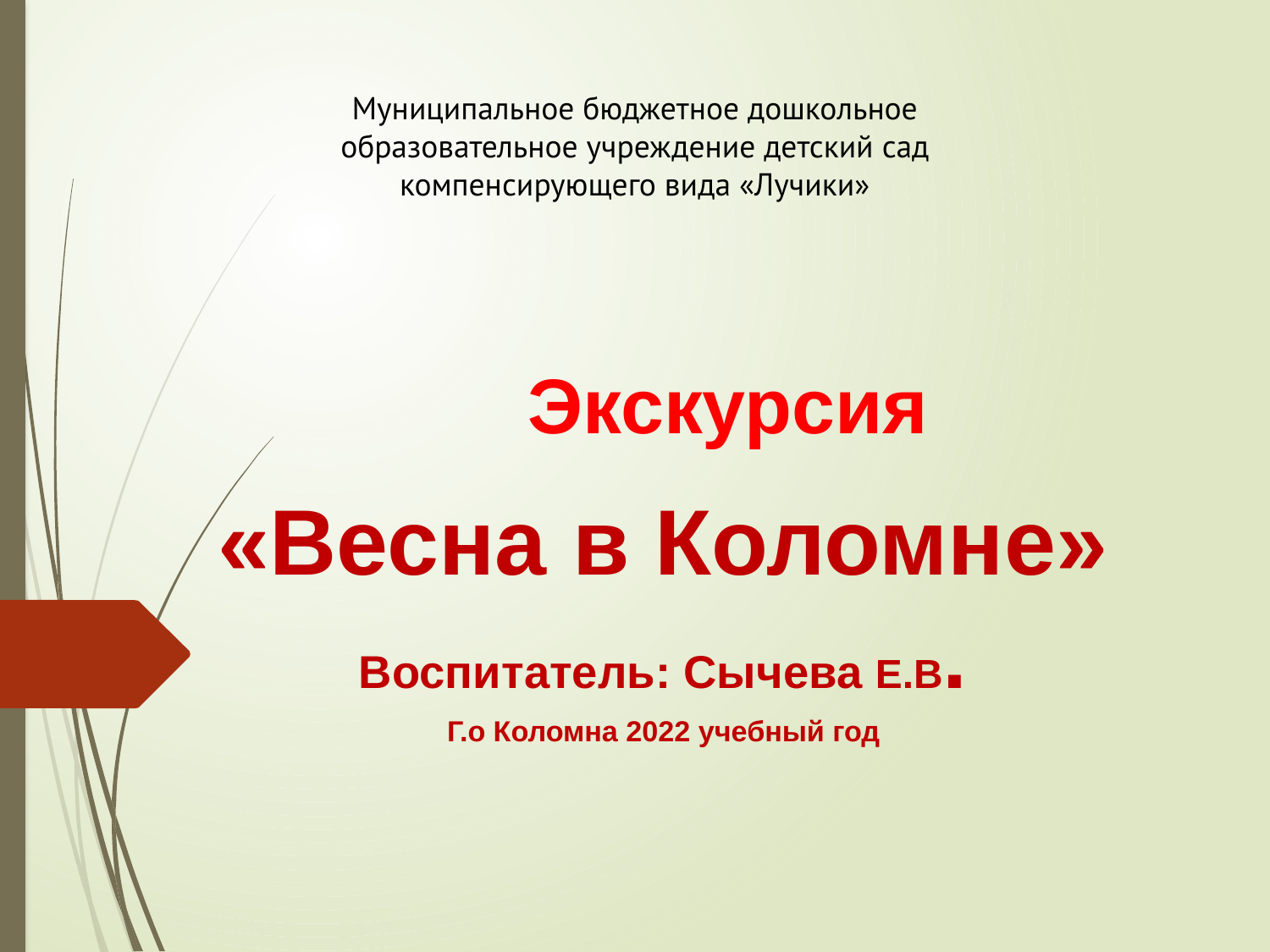

Муниципальное бюджетное дошкольное образовательное учреждение детский сад компенсирующего вида «Лучики»
# Экскурсия
«Весна в Коломне»
Воспитатель: Сычева Е.В.
Г.о Коломна 2022 учебный год